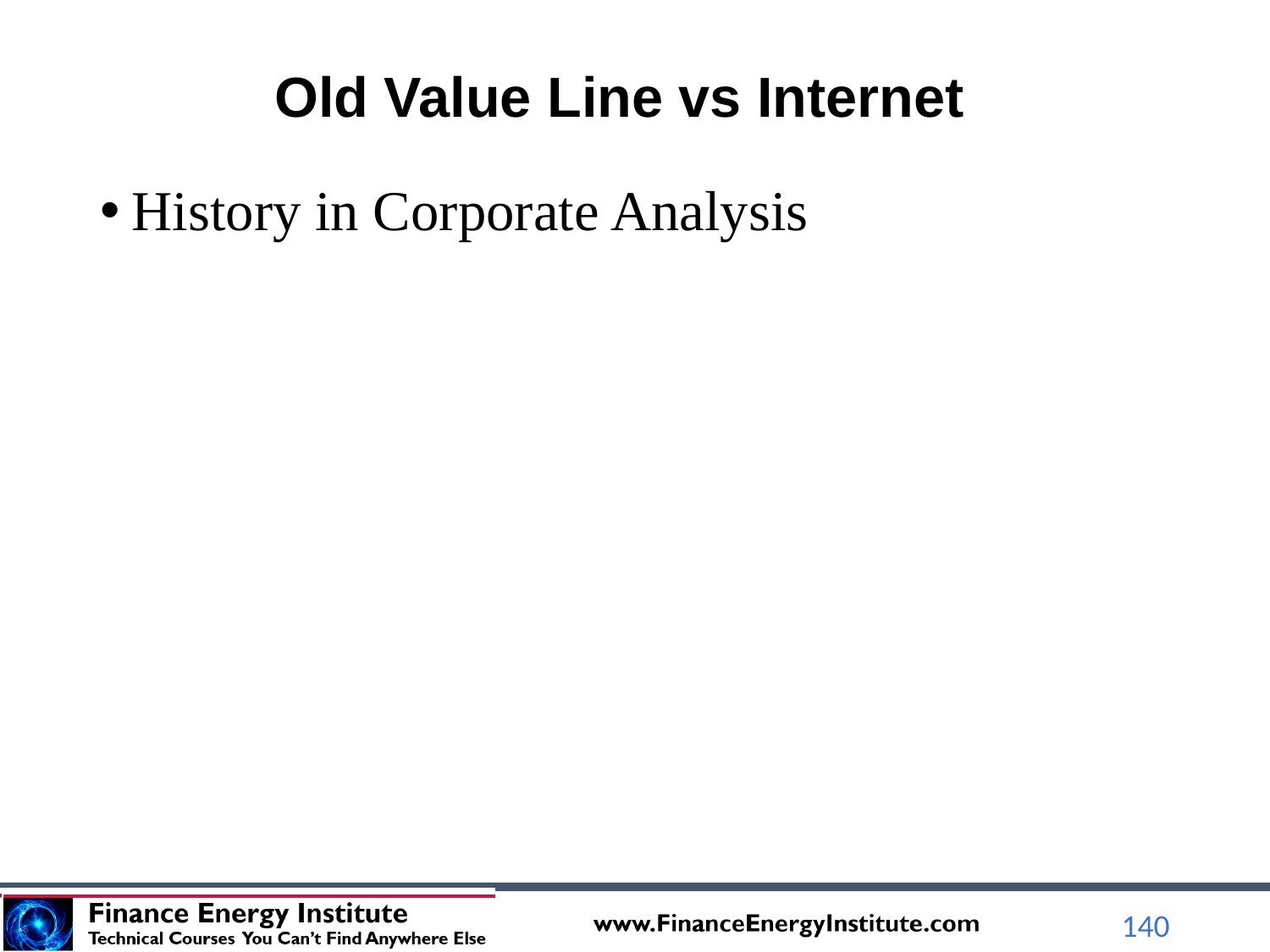

# Old Value Line vs Internet
History in Corporate Analysis
140